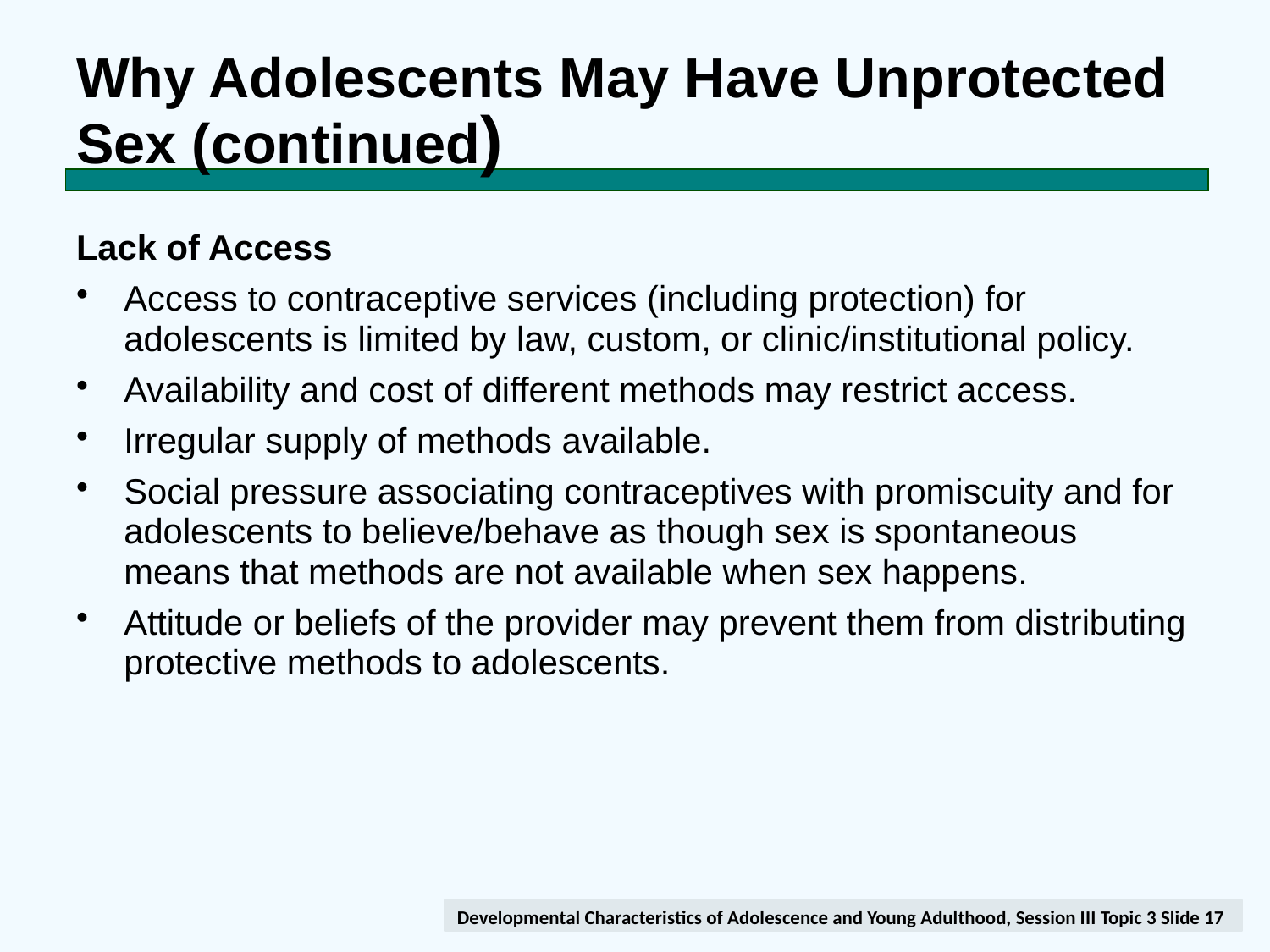

# Why Adolescents May Have Unprotected Sex (continued)
Lack of Access
Access to contraceptive services (including protection) for adolescents is limited by law, custom, or clinic/institutional policy.
Availability and cost of different methods may restrict access.
Irregular supply of methods available.
Social pressure associating contraceptives with promiscuity and for adolescents to believe/behave as though sex is spontaneous means that methods are not available when sex happens.
Attitude or beliefs of the provider may prevent them from distributing protective methods to adolescents.

Developmental Characteristics of Adolescence and Young Adulthood, Session III Topic 3 Slide 17